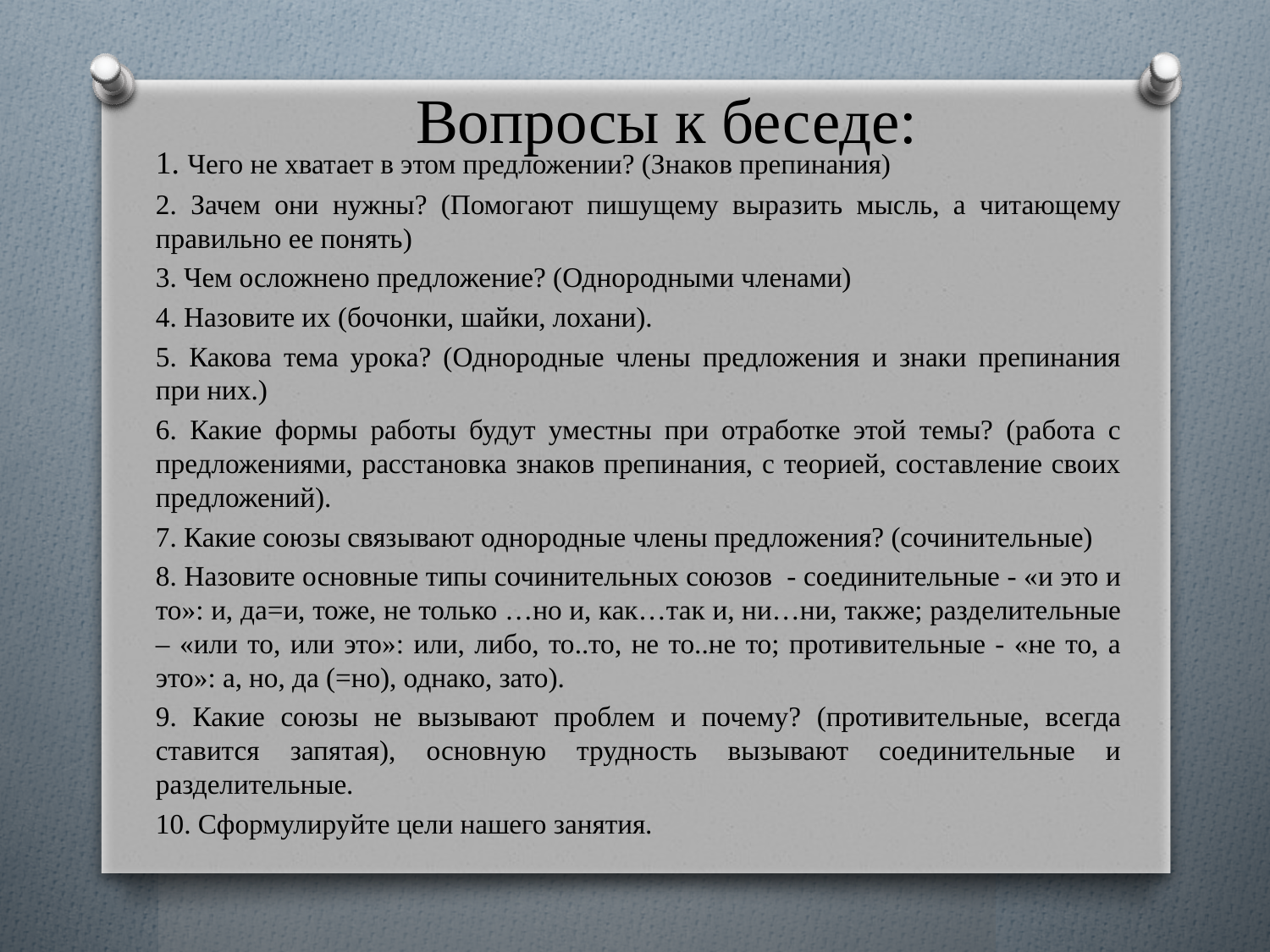

# Вопросы к беседе:
1. Чего не хватает в этом предложении? (Знаков препинания)
2. Зачем они нужны? (Помогают пишущему выразить мысль, а читающему правильно ее понять)
3. Чем осложнено предложение? (Однородными членами)
4. Назовите их (бочонки, шайки, лохани).
5. Какова тема урока? (Однородные члены предложения и знаки препинания при них.)
6. Какие формы работы будут уместны при отработке этой темы? (работа с предложениями, расстановка знаков препинания, с теорией, составление своих предложений).
7. Какие союзы связывают однородные члены предложения? (сочинительные)
8. Назовите основные типы сочинительных союзов  - соединительные - «и это и то»: и, да=и, тоже, не только …но и, как…так и, ни…ни, также; разделительные – «или то, или это»: или, либо, то..то, не то..не то; противительные - «не то, а это»: а, но, да (=но), однако, зато).
9. Какие союзы не вызывают проблем и почему? (противительные, всегда ставится запятая), основную трудность вызывают соединительные и разделительные.
10. Сформулируйте цели нашего занятия.